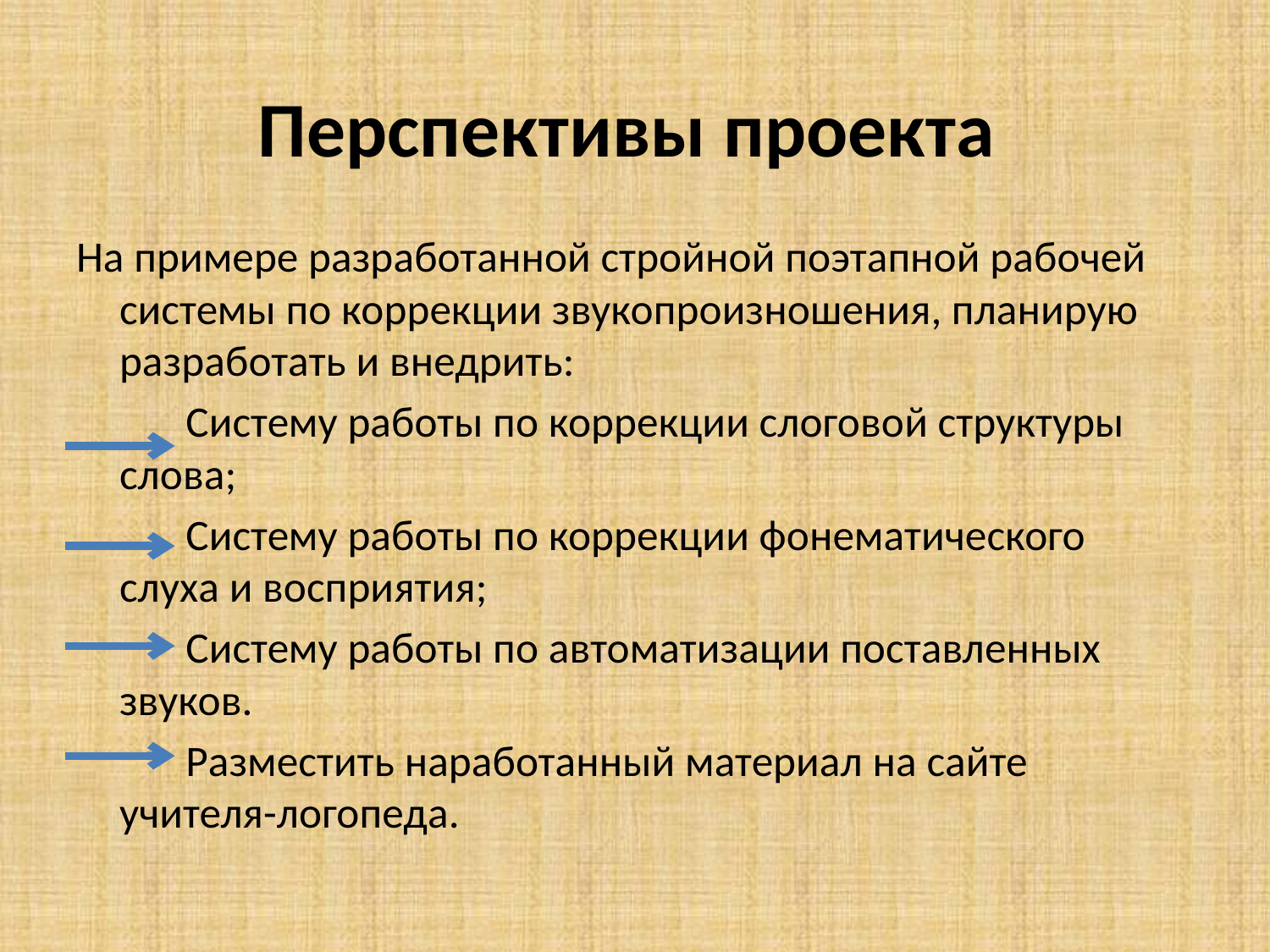

# Перспективы проекта
На примере разработанной стройной поэтапной рабочей системы по коррекции звукопроизношения, планирую разработать и внедрить:
           Систему работы по коррекции слоговой структуры слова;
           Систему работы по коррекции фонематического слуха и восприятия;
           Систему работы по автоматизации поставленных звуков.
           Разместить наработанный материал на сайте учителя-логопеда.